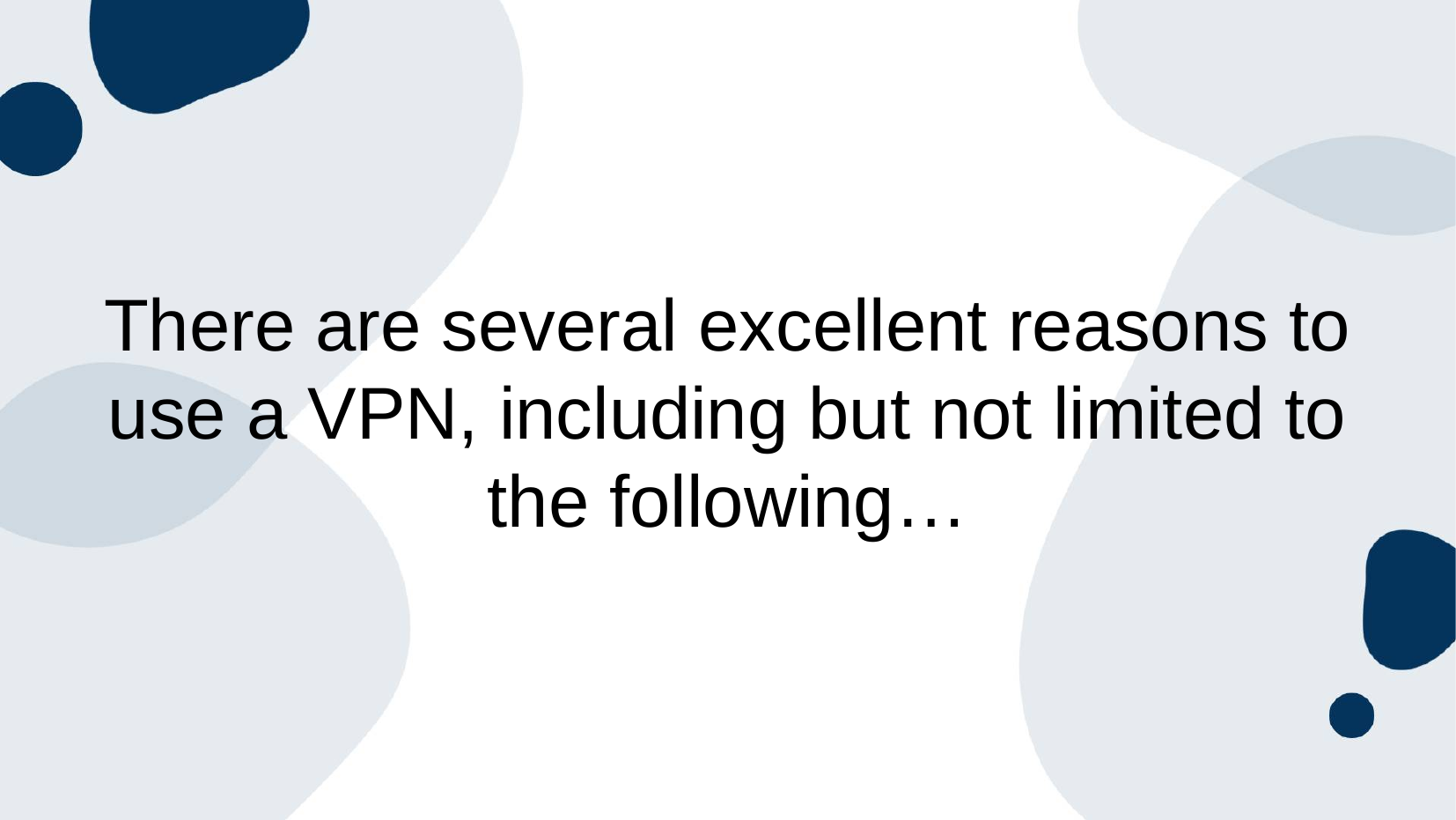

# There are several excellent reasons to use a VPN, including but not limited to the following…